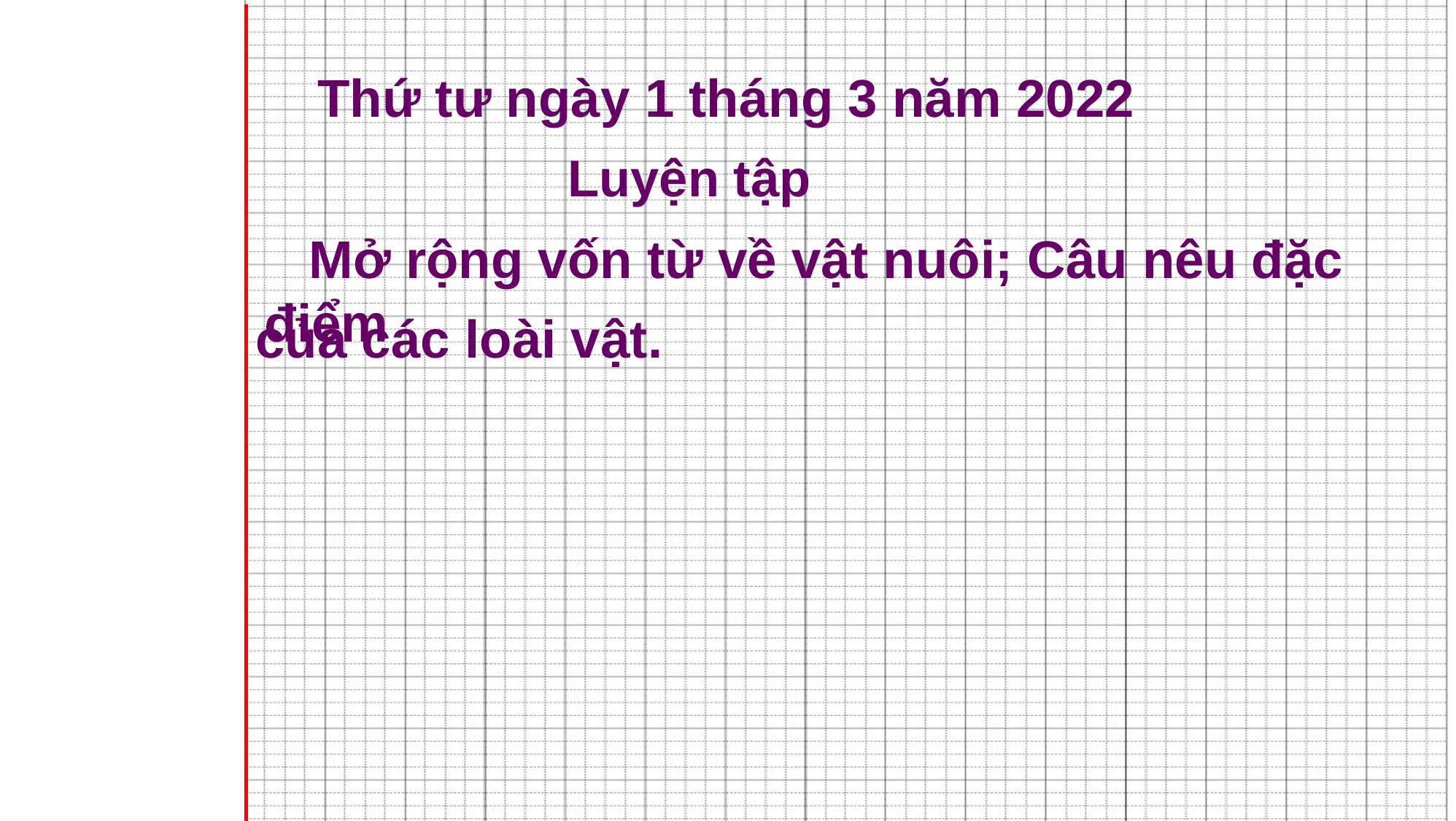

Thứ tư ngày 1 tháng 3 năm 2022
Luyện tập
   Mở rộng vốn từ về vật nuôi; Câu nêu đặc điểm
của các loài vật.